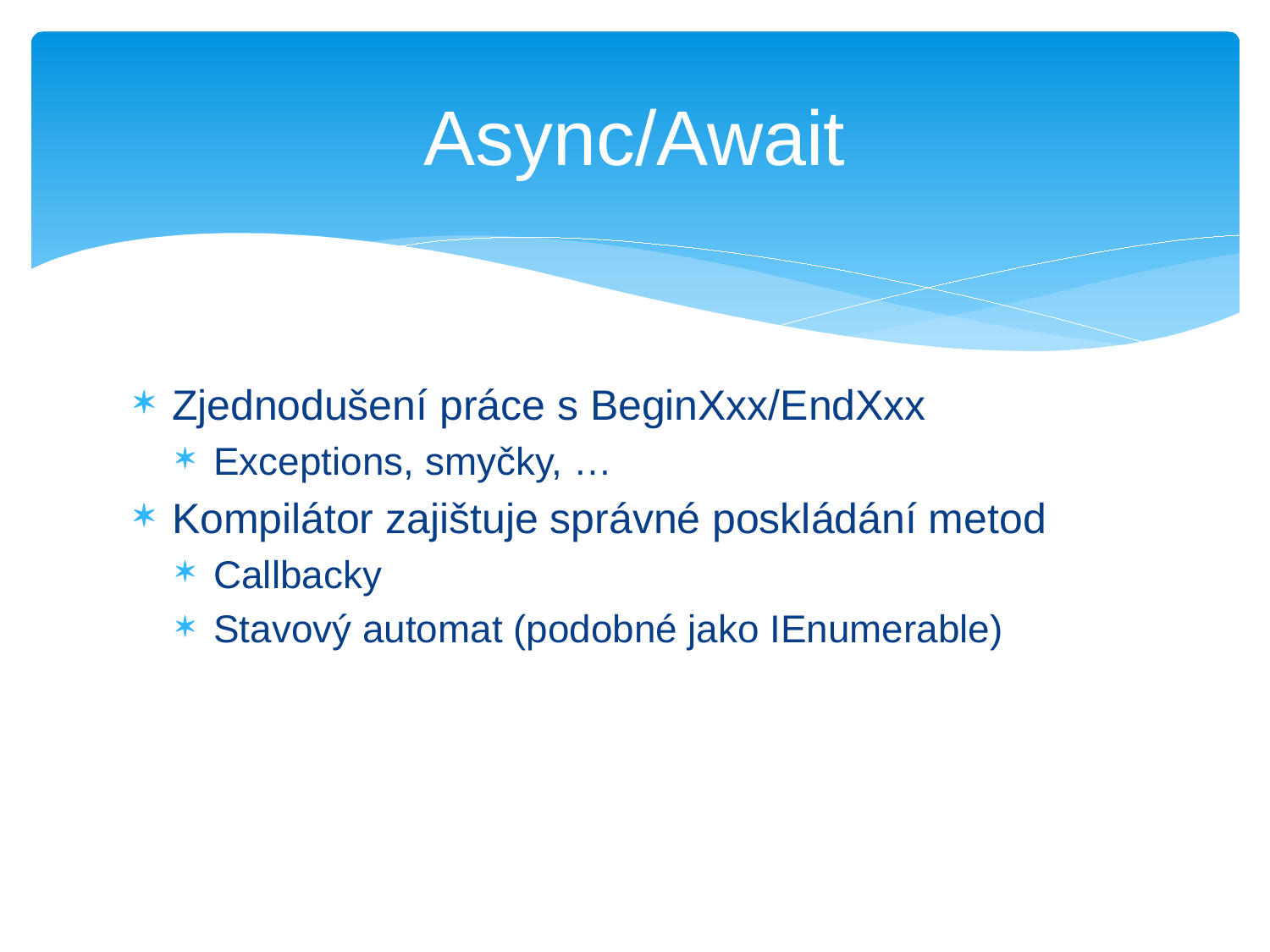

# Async/Await
Zjednodušení práce s BeginXxx/EndXxx
Exceptions, smyčky, …
Kompilátor zajištuje správné poskládání metod
Callbacky
Stavový automat (podobné jako IEnumerable)